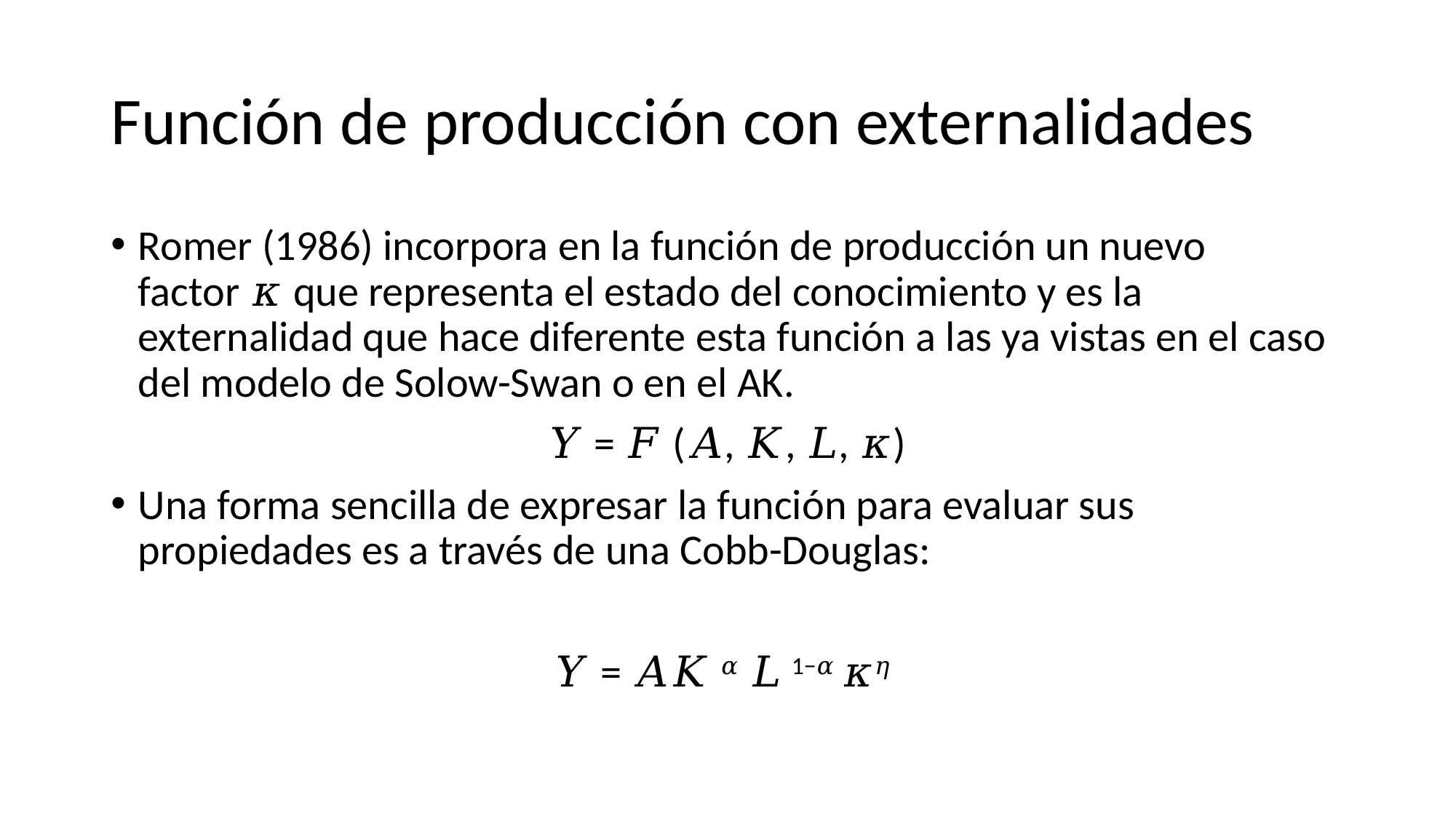

# Función de producción con externalidades
Romer (1986) incorpora en la función de producción un nuevo factor 𝜅 que representa el estado del conocimiento y es la externalidad que hace diferente esta función a las ya vistas en el caso del modelo de Solow-Swan o en el AK.
𝑌 = 𝐹 (𝐴, 𝐾, 𝐿, 𝜅)
Una forma sencilla de expresar la función para evaluar sus propiedades es a través de una Cobb-Douglas:

𝑌 = 𝐴𝐾 𝛼 𝐿 1−𝛼 𝜅𝜂